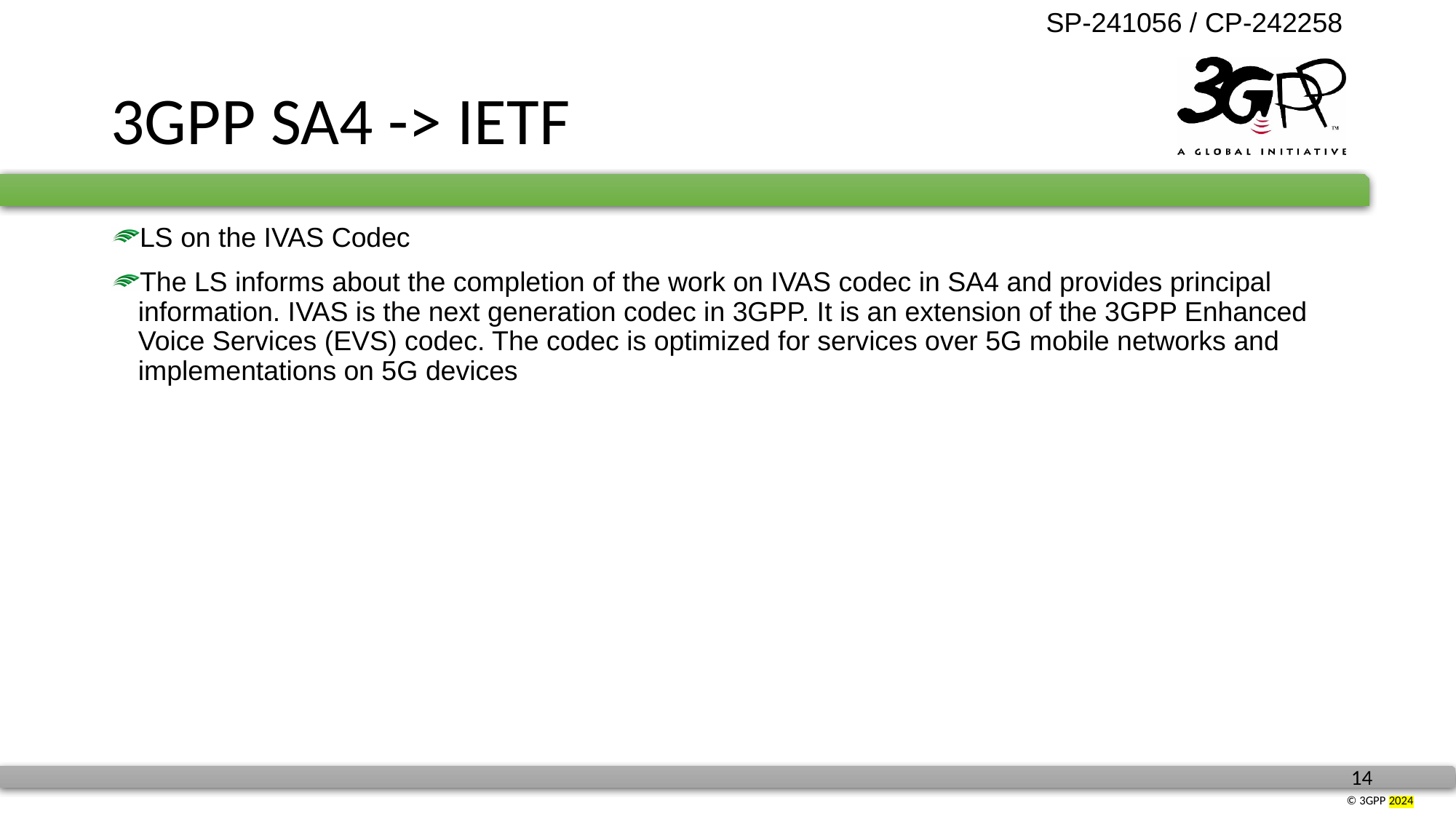

# 3GPP SA4 -> IETF
LS on the IVAS Codec
The LS informs about the completion of the work on IVAS codec in SA4 and provides principal information. IVAS is the next generation codec in 3GPP. It is an extension of the 3GPP Enhanced Voice Services (EVS) codec. The codec is optimized for services over 5G mobile networks and implementations on 5G devices